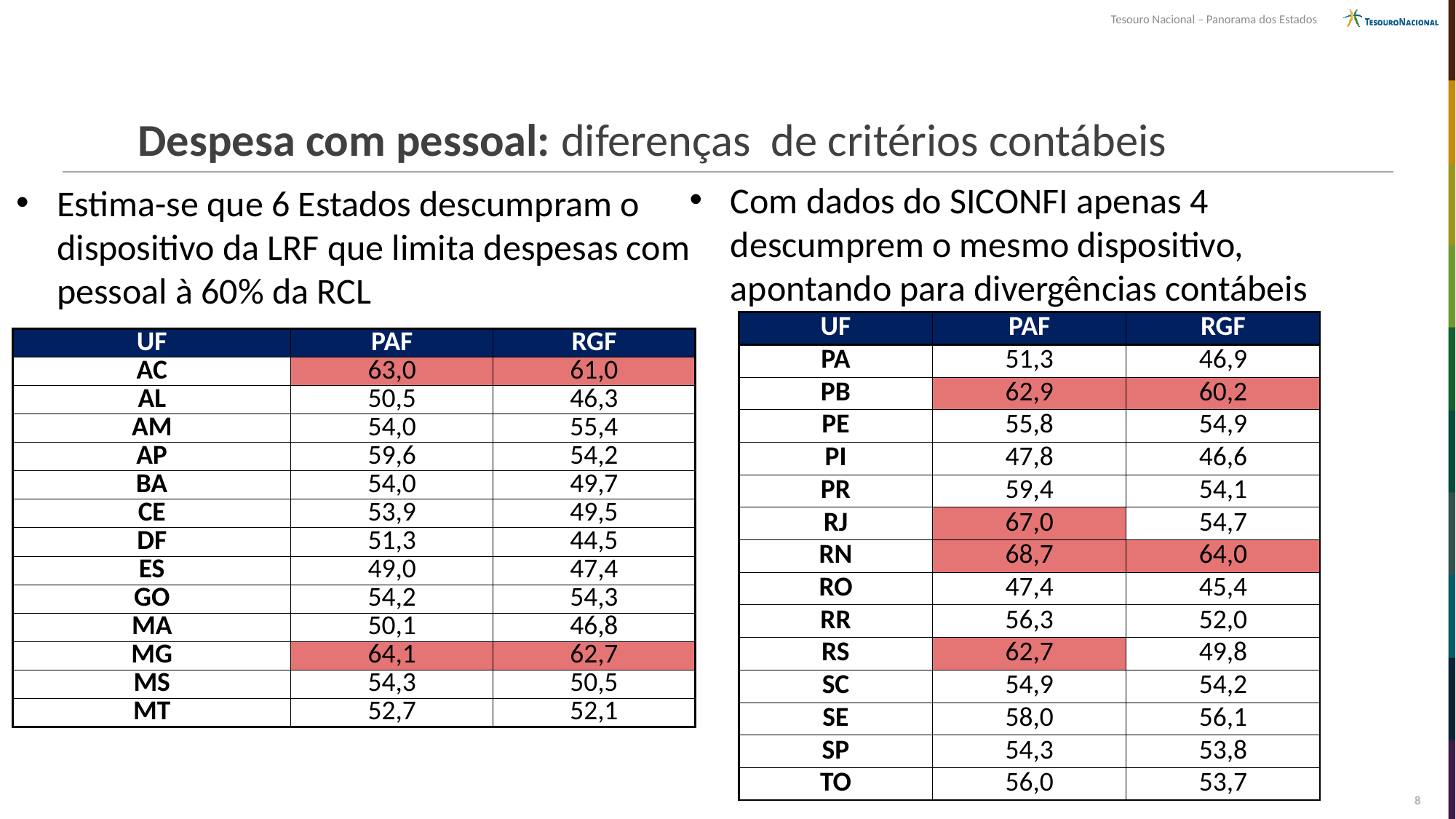

Tesouro Nacional – Panorama dos Estados
# Despesa com pessoal: diferenças  de critérios contábeis
Com dados do SICONFI apenas 4 descumprem o mesmo dispositivo, apontando para divergências contábeis

Estima-se que 6 Estados descumpram o dispositivo da LRF que limita despesas com pessoal à 60% da RCL
| UF | PAF | RGF |
| --- | --- | --- |
| PA | 51,3 | 46,9 |
| PB | 62,9 | 60,2 |
| PE | 55,8 | 54,9 |
| PI | 47,8 | 46,6 |
| PR | 59,4 | 54,1 |
| RJ | 67,0 | 54,7 |
| RN | 68,7 | 64,0 |
| RO | 47,4 | 45,4 |
| RR | 56,3 | 52,0 |
| RS | 62,7 | 49,8 |
| SC | 54,9 | 54,2 |
| SE | 58,0 | 56,1 |
| SP | 54,3 | 53,8 |
| TO | 56,0 | 53,7 |
| UF | PAF | RGF |
| --- | --- | --- |
| AC | 63,0 | 61,0 |
| AL | 50,5 | 46,3 |
| AM | 54,0 | 55,4 |
| AP | 59,6 | 54,2 |
| BA | 54,0 | 49,7 |
| CE | 53,9 | 49,5 |
| DF | 51,3 | 44,5 |
| ES | 49,0 | 47,4 |
| GO | 54,2 | 54,3 |
| MA | 50,1 | 46,8 |
| MG | 64,1 | 62,7 |
| MS | 54,3 | 50,5 |
| MT | 52,7 | 52,1 |
8